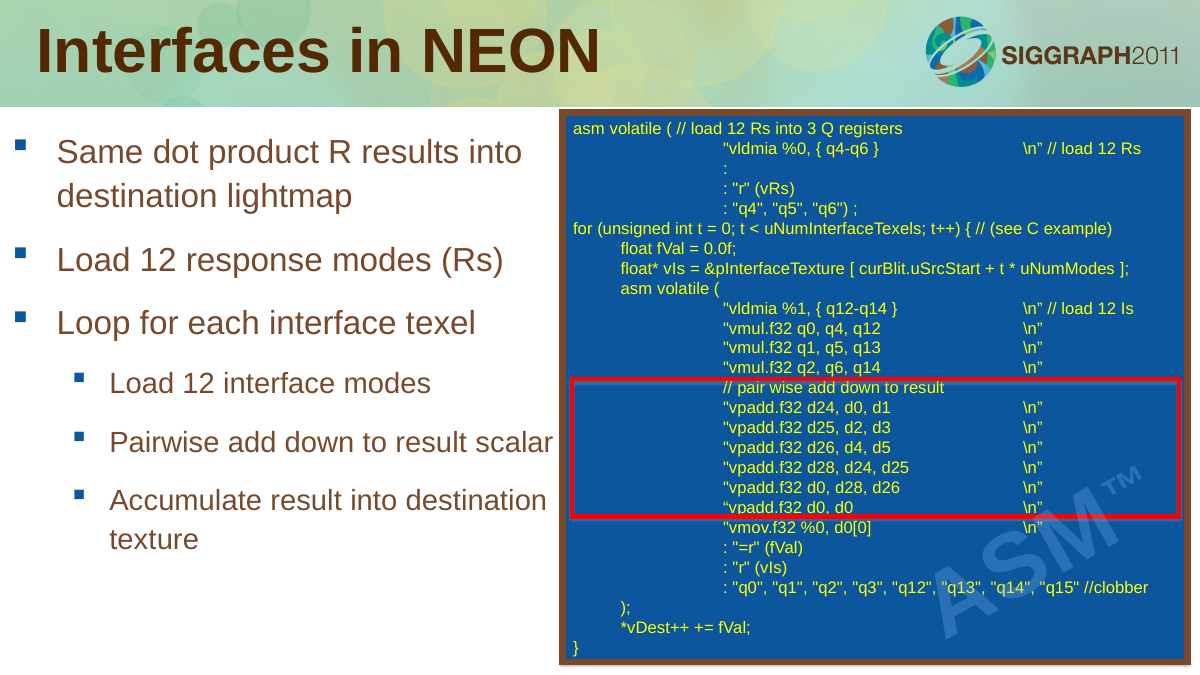

# Interfaces in NEON
asm volatile ( // load 12 Rs into 3 Q registers
	"vldmia %0, { q4-q6 }	\n” // load 12 Rs
	:
	: "r" (vRs)
	: "q4", "q5", "q6") ;
for (unsigned int t = 0; t < uNumInterfaceTexels; t++) { // (see C example)
          float fVal = 0.0f;
          float* vIs = &pInterfaceTexture [ curBlit.uSrcStart + t * uNumModes ];
          asm volatile (
	"vldmia %1, { q12-q14 }	\n” // load 12 Is
	"vmul.f32 q0, q4, q12	\n”
	"vmul.f32 q1, q5, q13	\n”
	"vmul.f32 q2, q6, q14	\n”
 	// pair wise add down to result
	"vpadd.f32 d24, d0, d1	\n”
	"vpadd.f32 d25, d2, d3	\n”
	"vpadd.f32 d26, d4, d5	\n”
	"vpadd.f32 d28, d24, d25	\n”
	"vpadd.f32 d0, d28, d26	\n”
	“vpadd.f32 d0, d0		\n”
	"vmov.f32 %0, d0[0]		\n”
	: "=r" (fVal)
	: "r" (vIs)
	: "q0", "q1", "q2", "q3", "q12", "q13", "q14", "q15" //clobber
          );
          *vDest++ += fVal;
}
Same dot product R results into destination lightmap
Load 12 response modes (Rs)
Loop for each interface texel
Load 12 interface modes
Pairwise add down to result scalar
Accumulate result into destination texture

ASM™